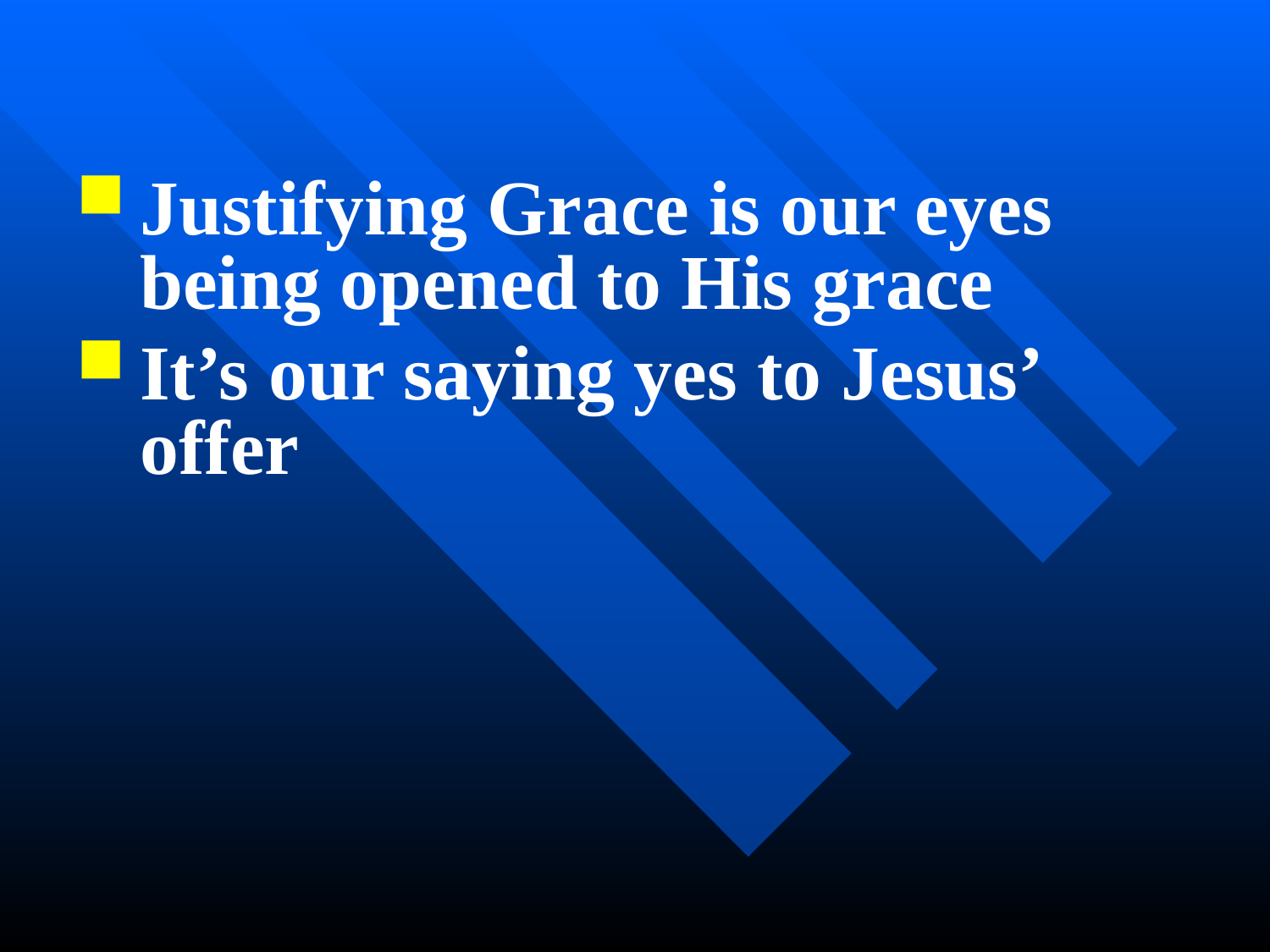

Justifying Grace is our eyes being opened to His grace
It’s our saying yes to Jesus’ offer